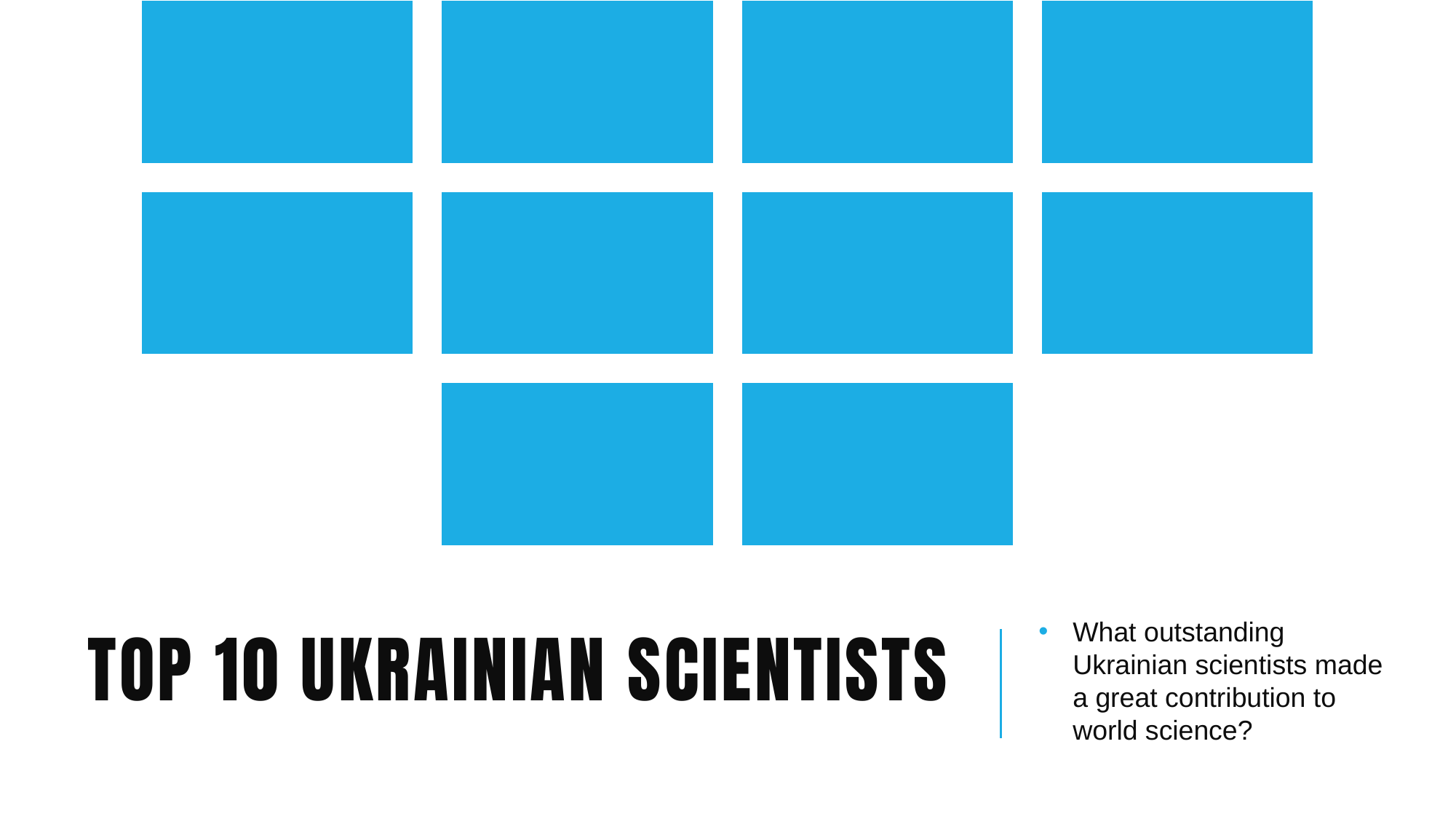

# Top 10 Ukrainian scientists
What outstanding Ukrainian scientists made a great contribution to world science?